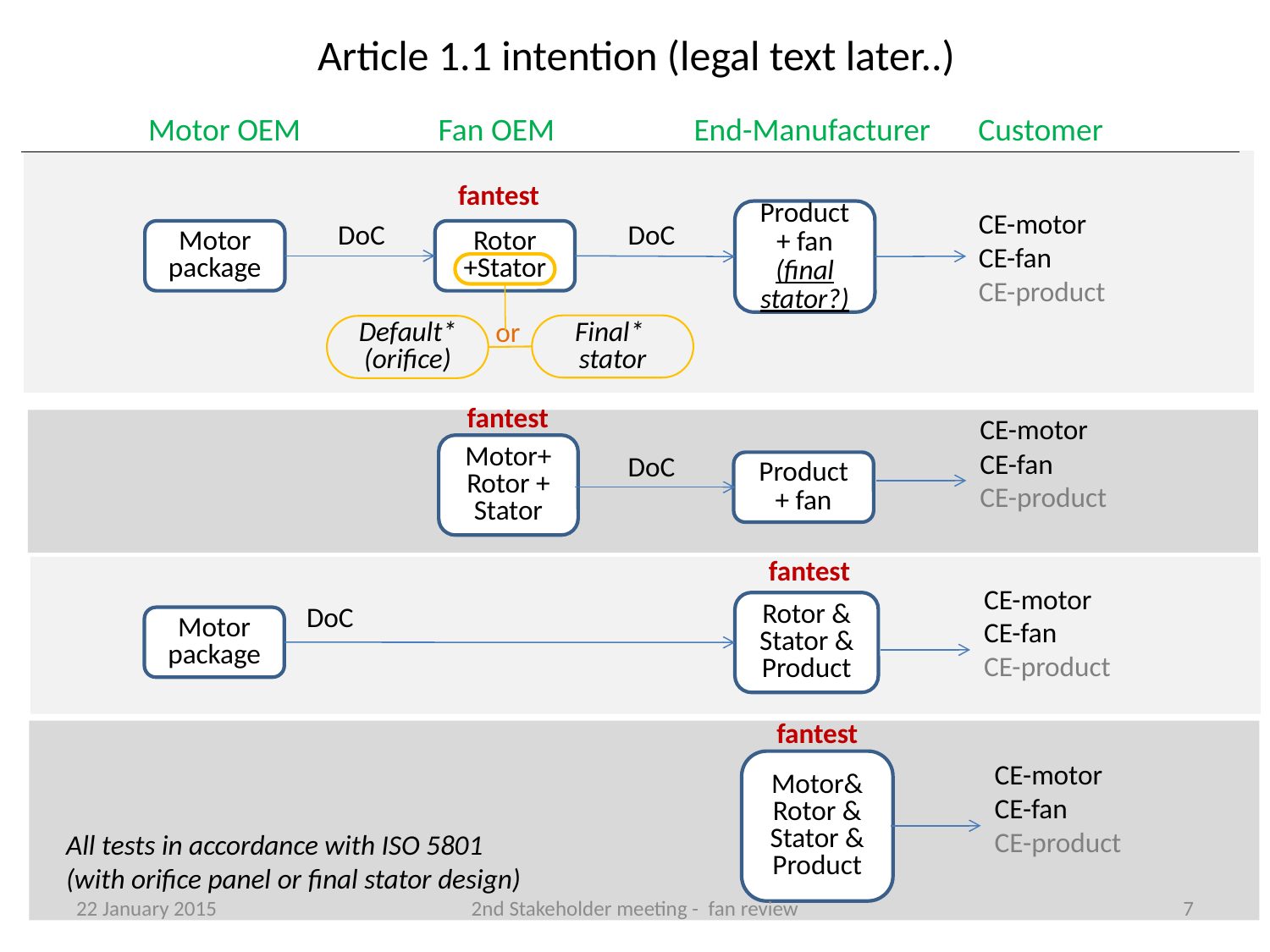

# Article 1.1 intention (legal text later..)
Motor OEM
Fan OEM
End-Manufacturer
Customer

fantest
CE-motor
CE-fan
CE-product
Product + fan (final stator?)
DoC
DoC
Motor package
Rotor +Stator

or
Final*  stator
Default* (orifice)
fantest
CE-motor
CE-fan
CE-product

Motor+ Rotor + Stator
DoC
Product + fan
fantest

CE-motor
CE-fan
CE-product
Rotor & Stator & Product
DoC
Motor package
fantest

CE-motor
CE-fan
CE-product
Motor&
Rotor & Stator & Product
All tests in accordance with ISO 5801
(with orifice panel or final stator design)
22 January 2015
2nd Stakeholder meeting -  fan review
7